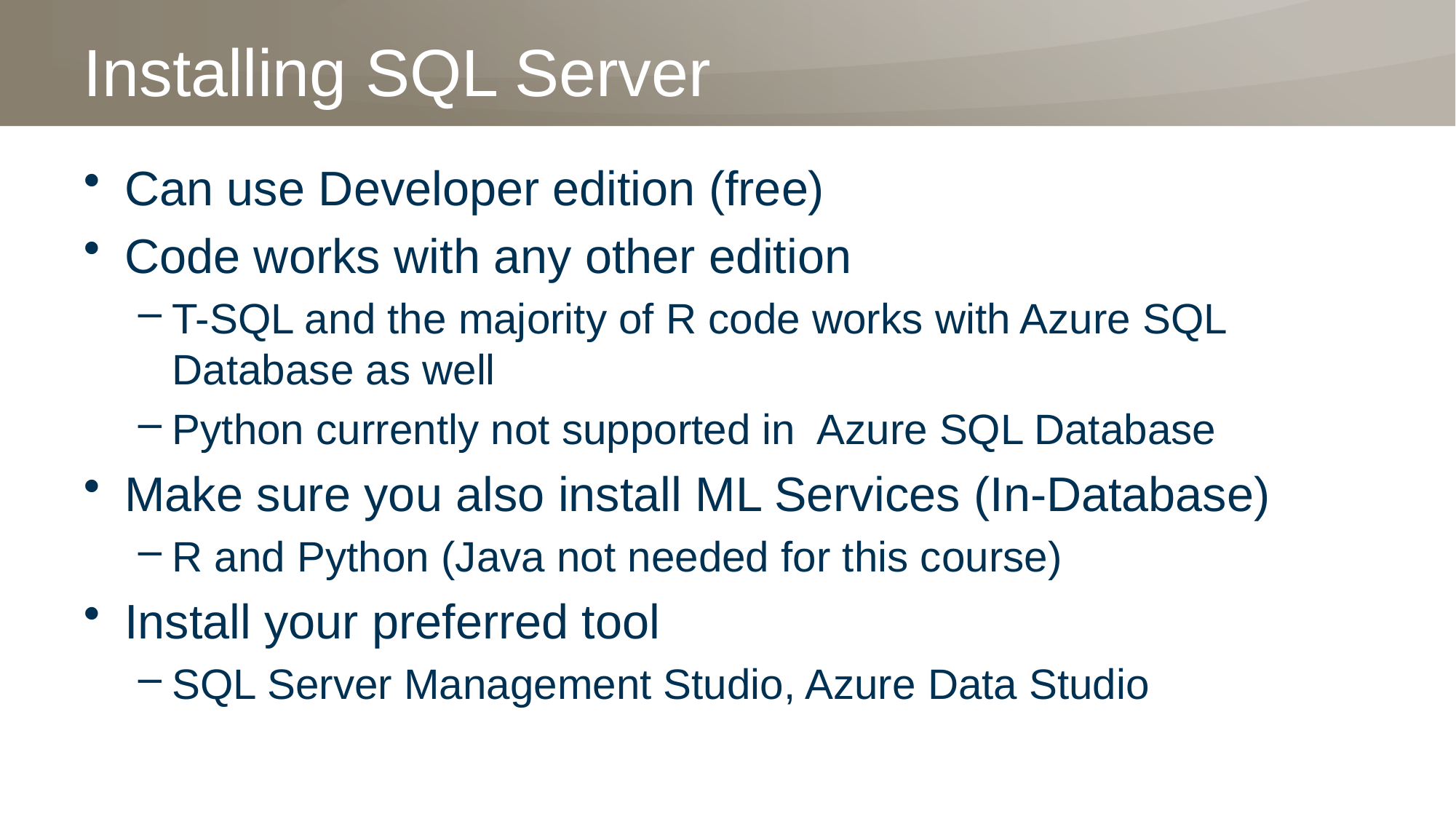

# Installing SQL Server
Can use Developer edition (free)
Code works with any other edition
T-SQL and the majority of R code works with Azure SQL Database as well
Python currently not supported in  Azure SQL Database
Make sure you also install ML Services (In-Database)
R and Python (Java not needed for this course)
Install your preferred tool
SQL Server Management Studio, Azure Data Studio